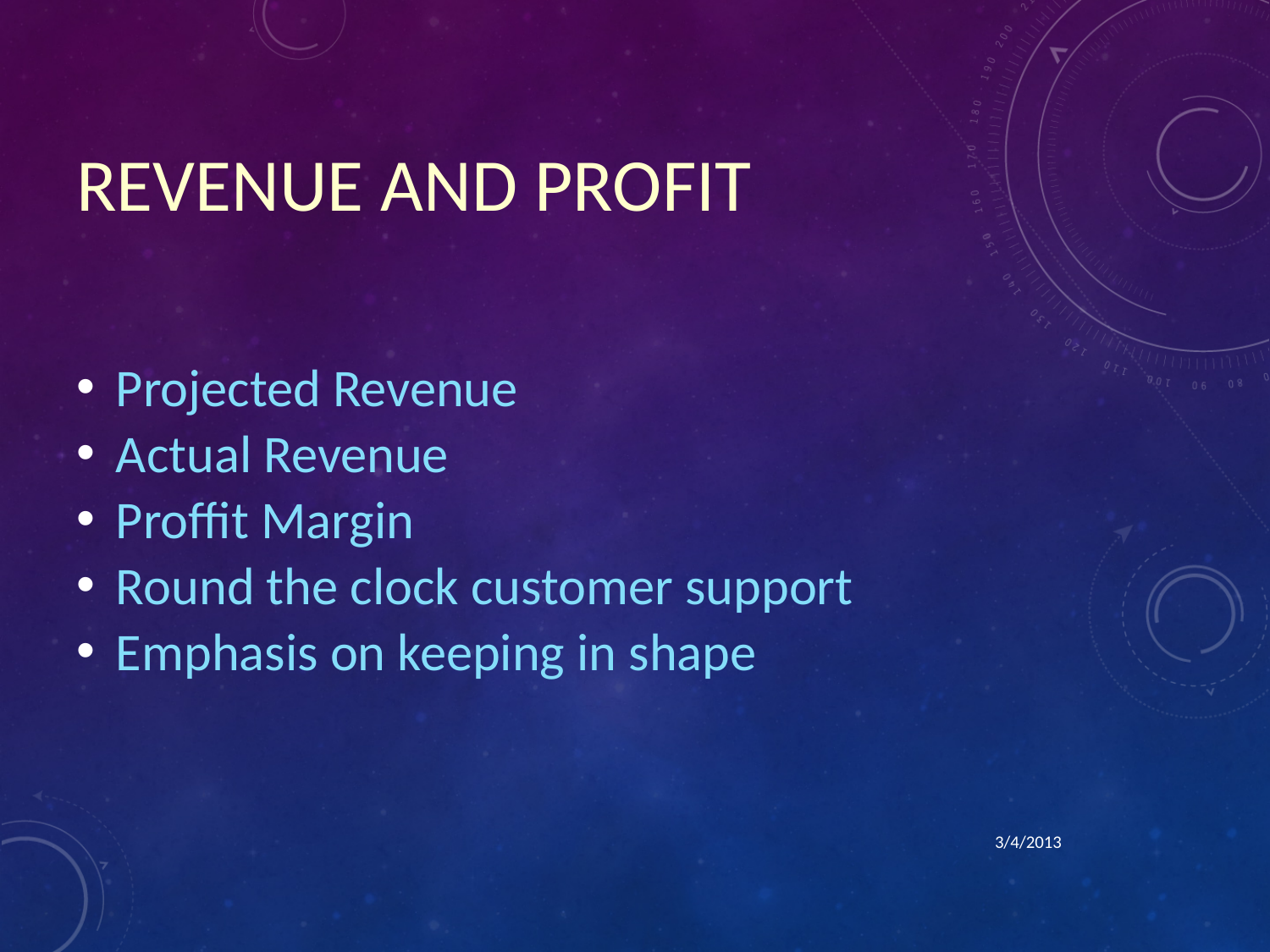

# Revenue and Profit
Projected Revenue
Actual Revenue
Proffit Margin
Round the clock customer support
Emphasis on keeping in shape

3/4/2013